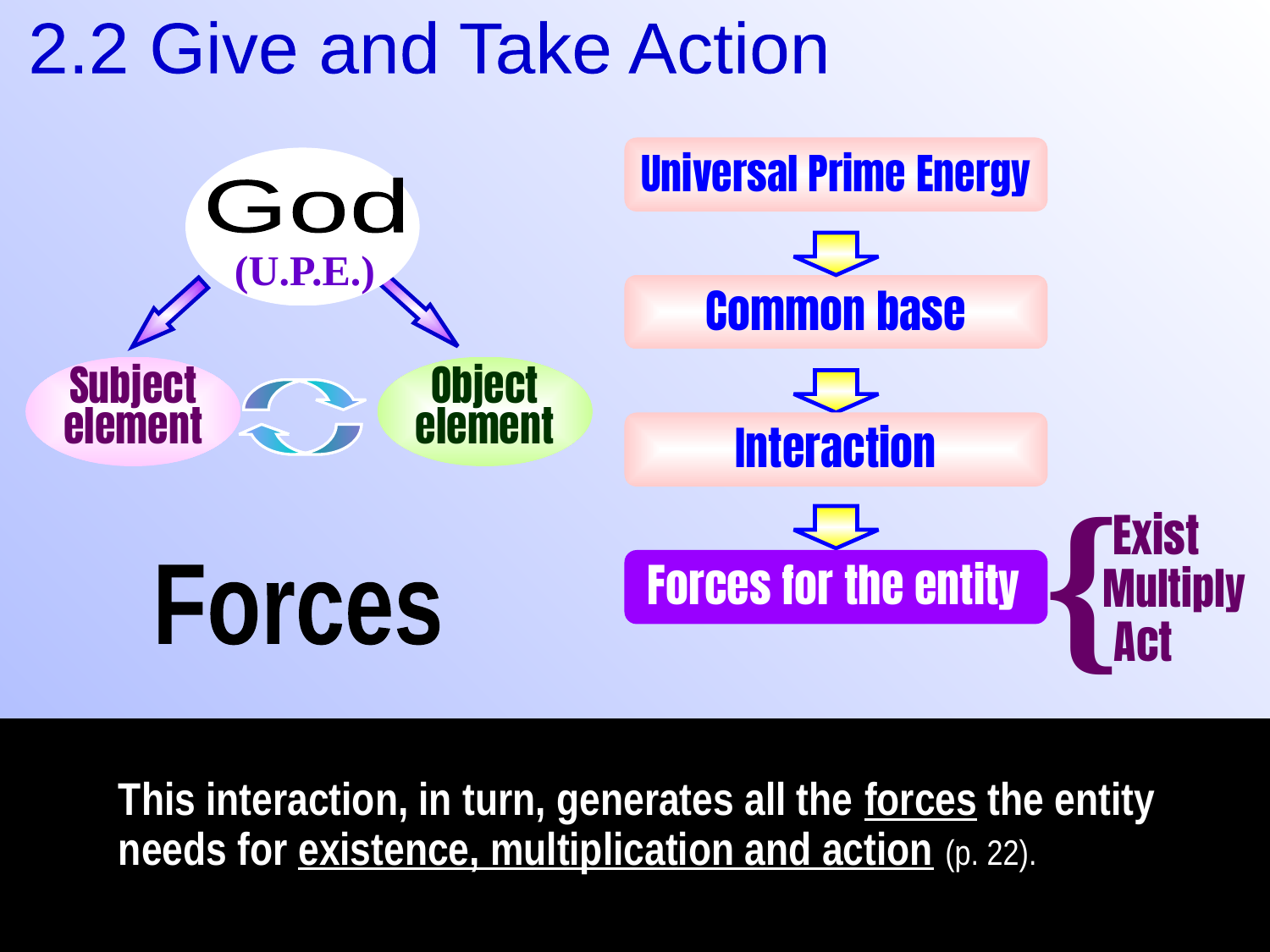

2.2 Give and Take Action
Universal Prime Energy

God
(U.P.E.)

Common base

Subject
element
Object
element

Interaction
}

Exist

Forces for the entity
Forces
Multiply
Act

This interaction, in turn, generates all the forces the entity needs for existence, multiplication and action (p. 22).